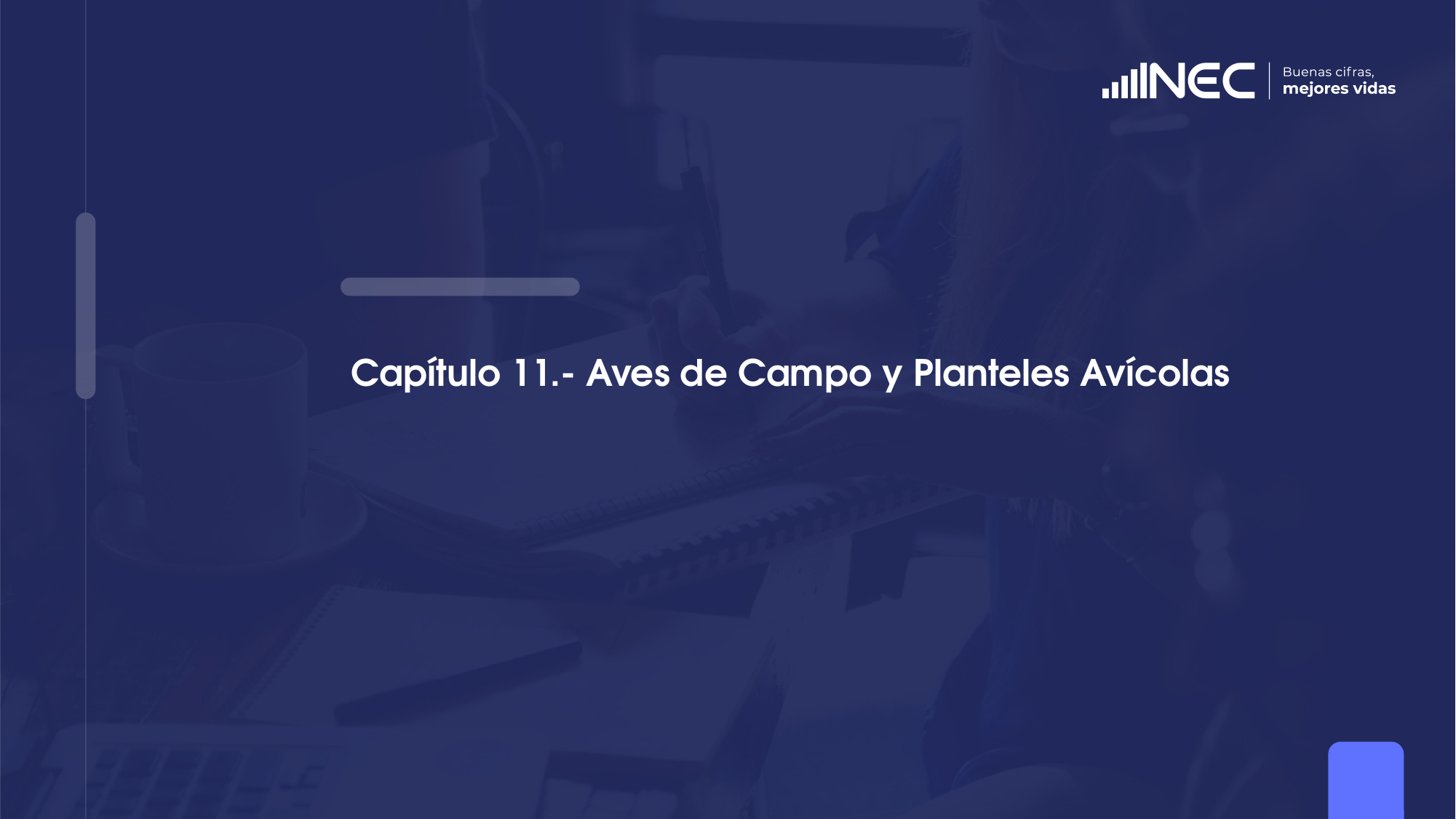

# Capítulo 11.- Aves de Campo y Planteles Avícolas